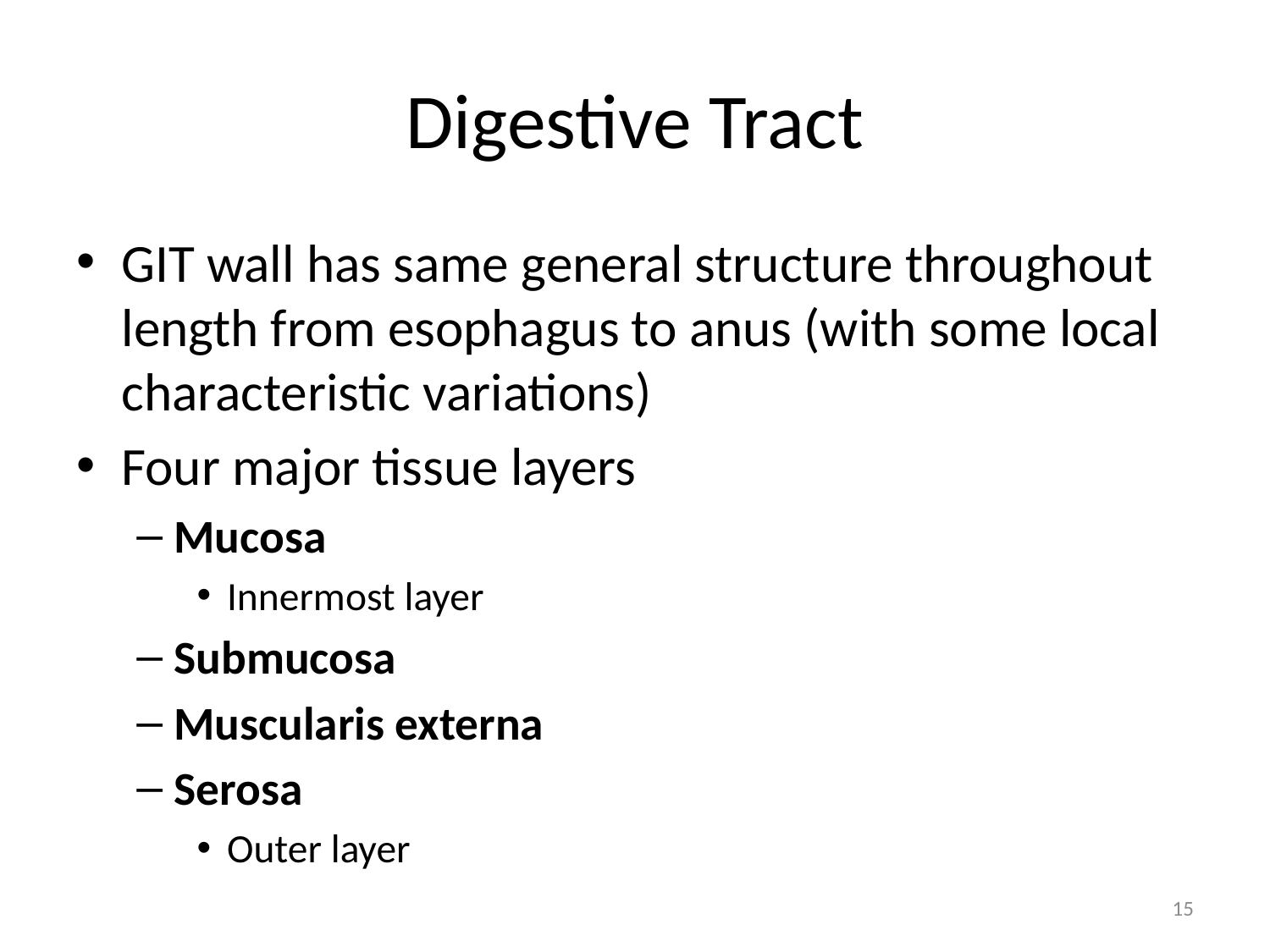

# Digestive Tract
GIT wall has same general structure throughout length from esophagus to anus (with some local characteristic variations)
Four major tissue layers
Mucosa
Innermost layer
Submucosa
Muscularis externa
Serosa
Outer layer

15